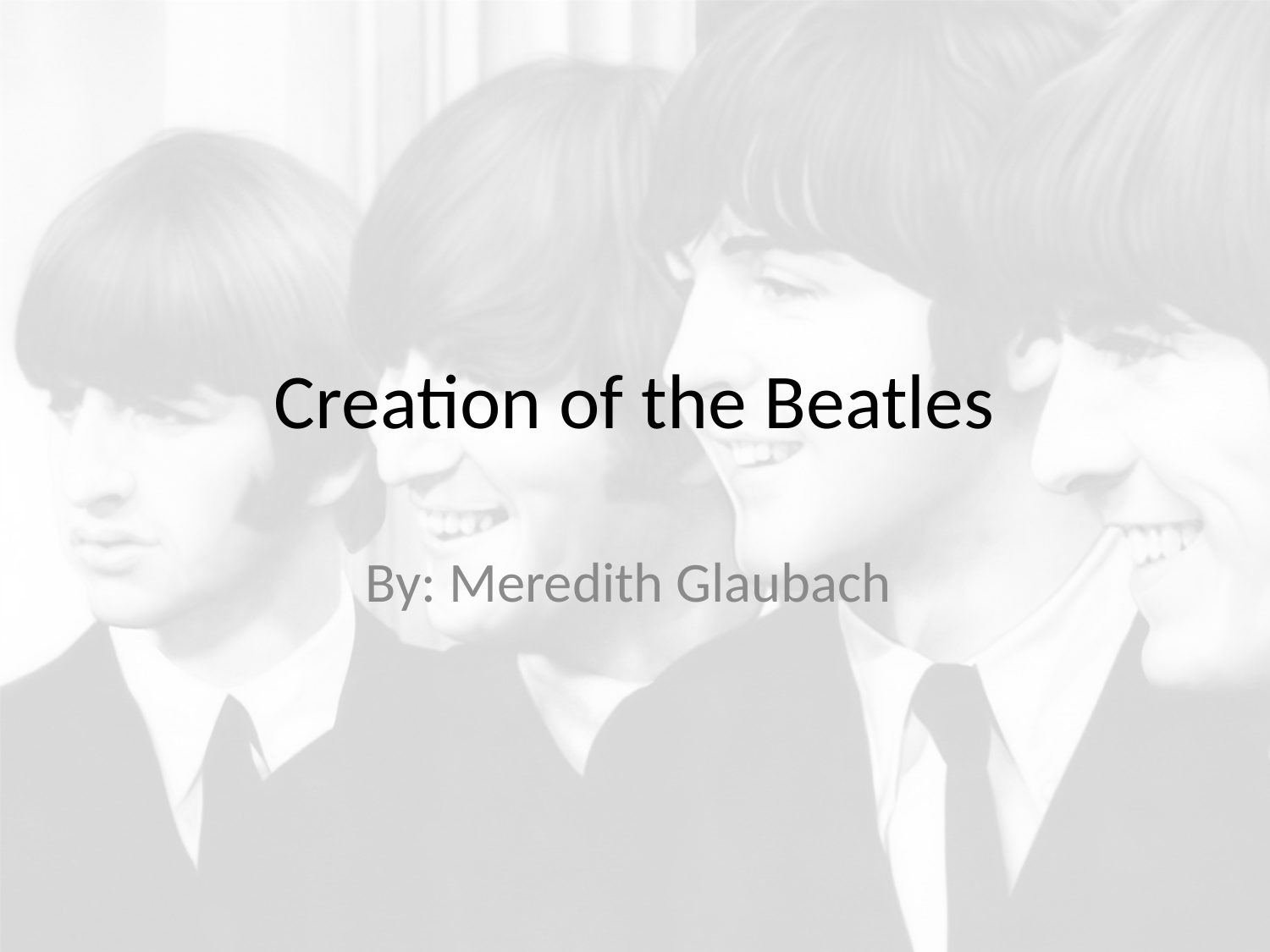

# Creation of the Beatles
By: Meredith Glaubach